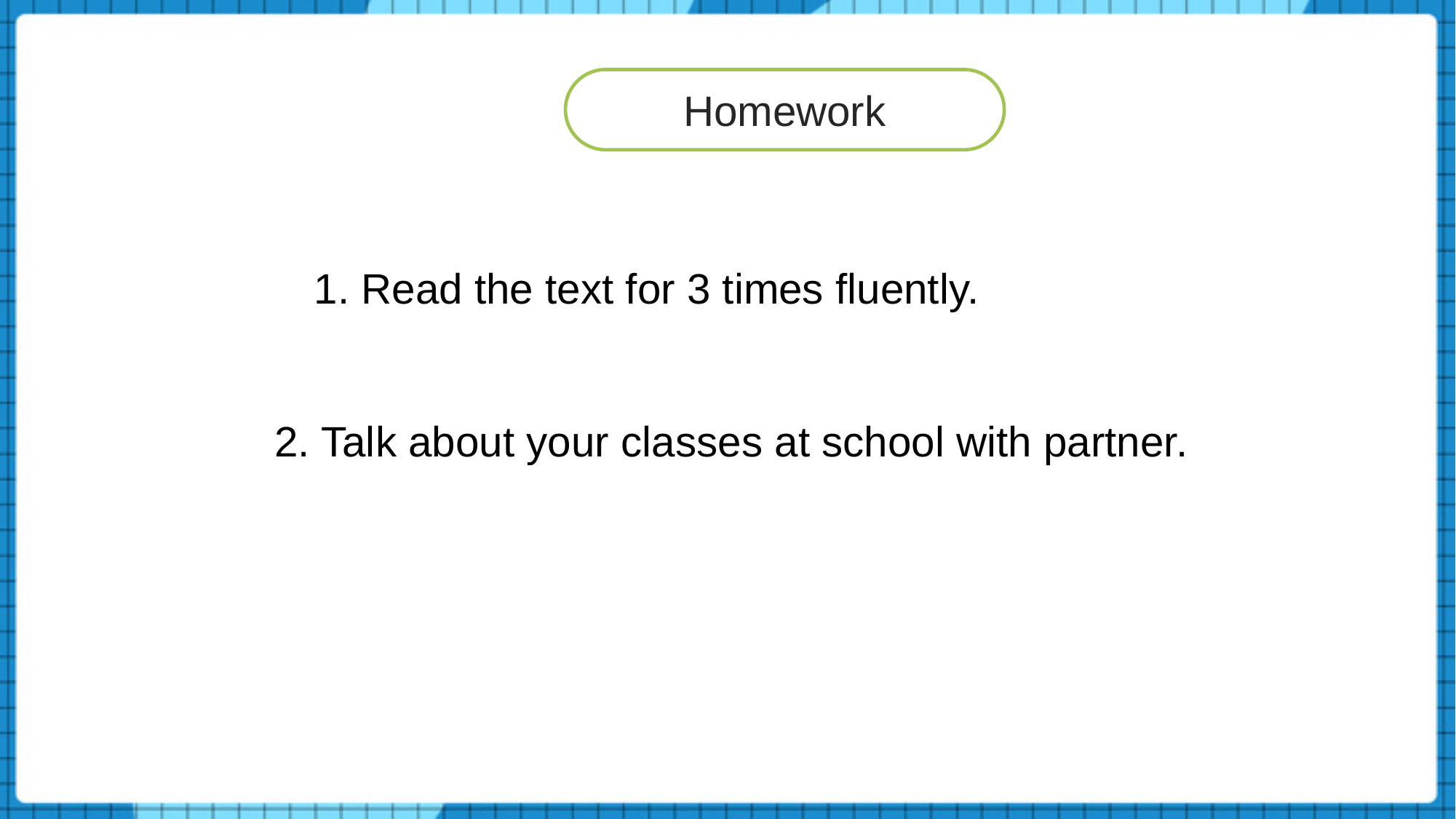

Homework
1. Read the text for 3 times fluently.
2. Talk about your classes at school with partner.